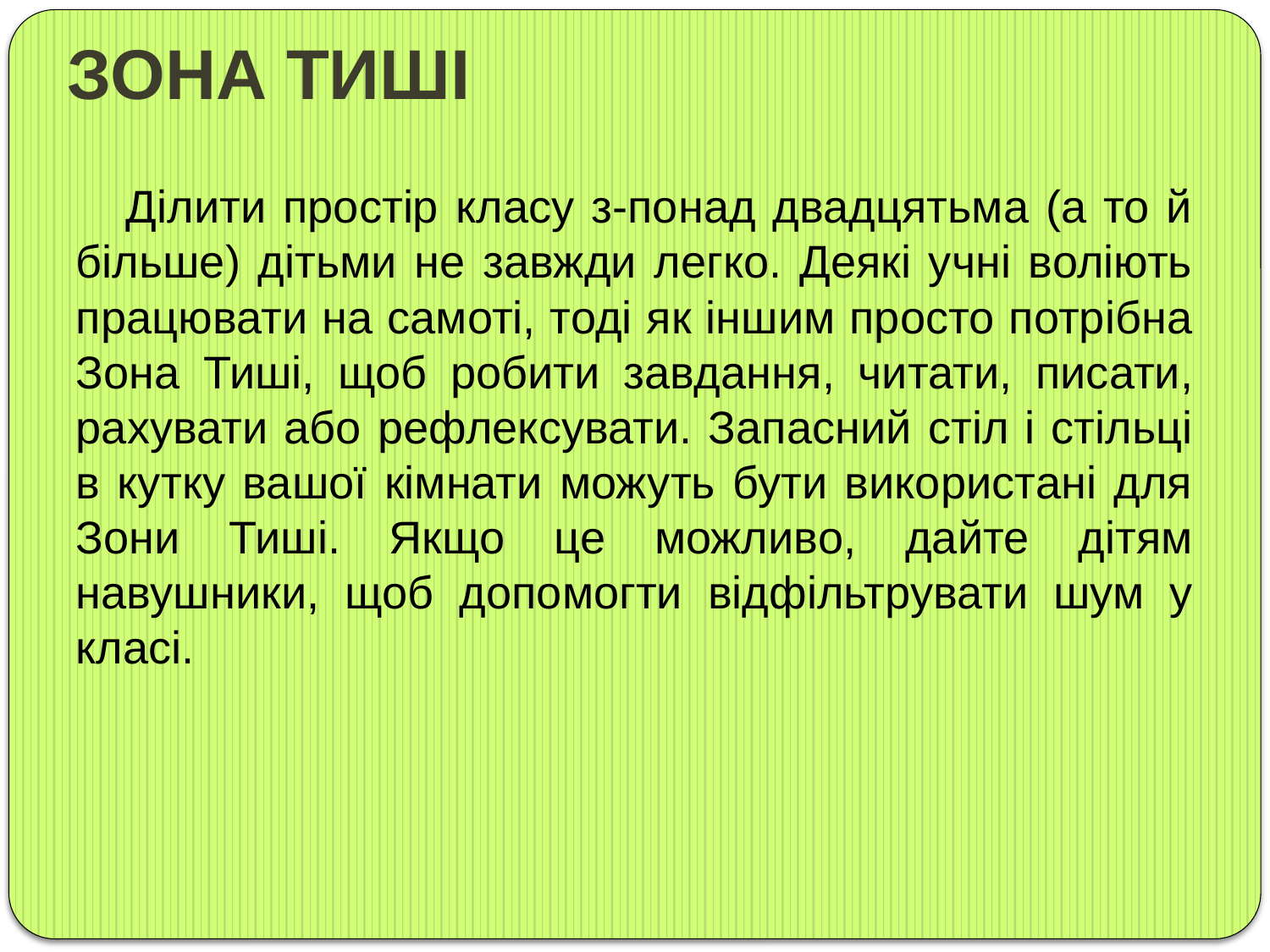

# ЗОНА ТИШІ

Ділити простір класу з-понад двадцятьма (а то й більше) дітьми не завжди легко. Деякі учні воліють працювати на самоті, тоді як іншим просто потрібна Зона Тиші, щоб робити завдання, читати, писати, рахувати або рефлексувати. Запасний стіл і стільці в кутку вашої кімнати можуть бути використані для Зони Тиші. Якщо це можливо, дайте дітям навушники, щоб допомогти відфільтрувати шум у класі.